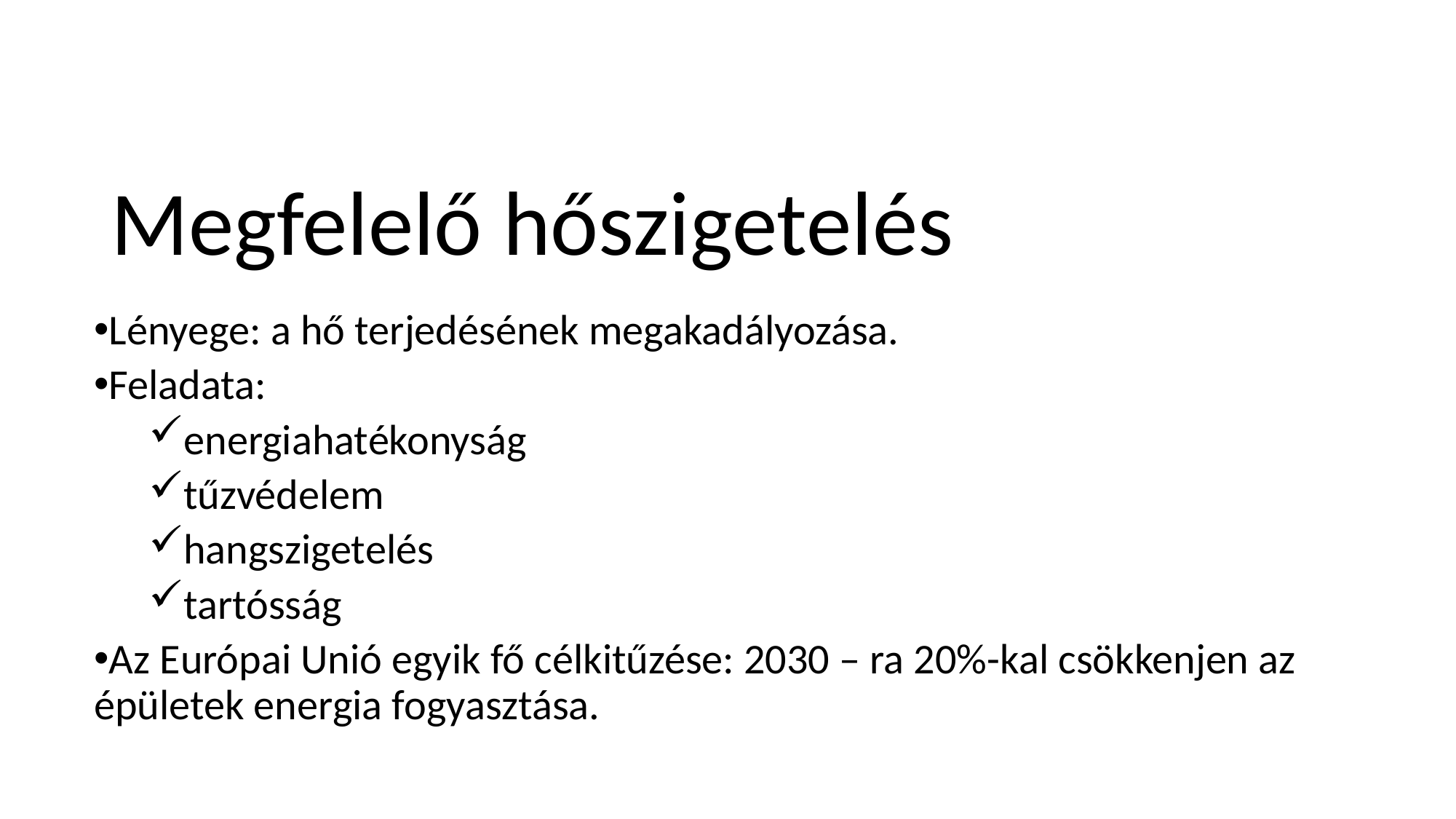

# Megfelelő hőszigetelés
Lényege: a hő terjedésének megakadályozása.
Feladata:
energiahatékonyság
tűzvédelem
hangszigetelés
tartósság
Az Európai Unió egyik fő célkitűzése: 2030 – ra 20%-kal csökkenjen az épületek energia fogyasztása.